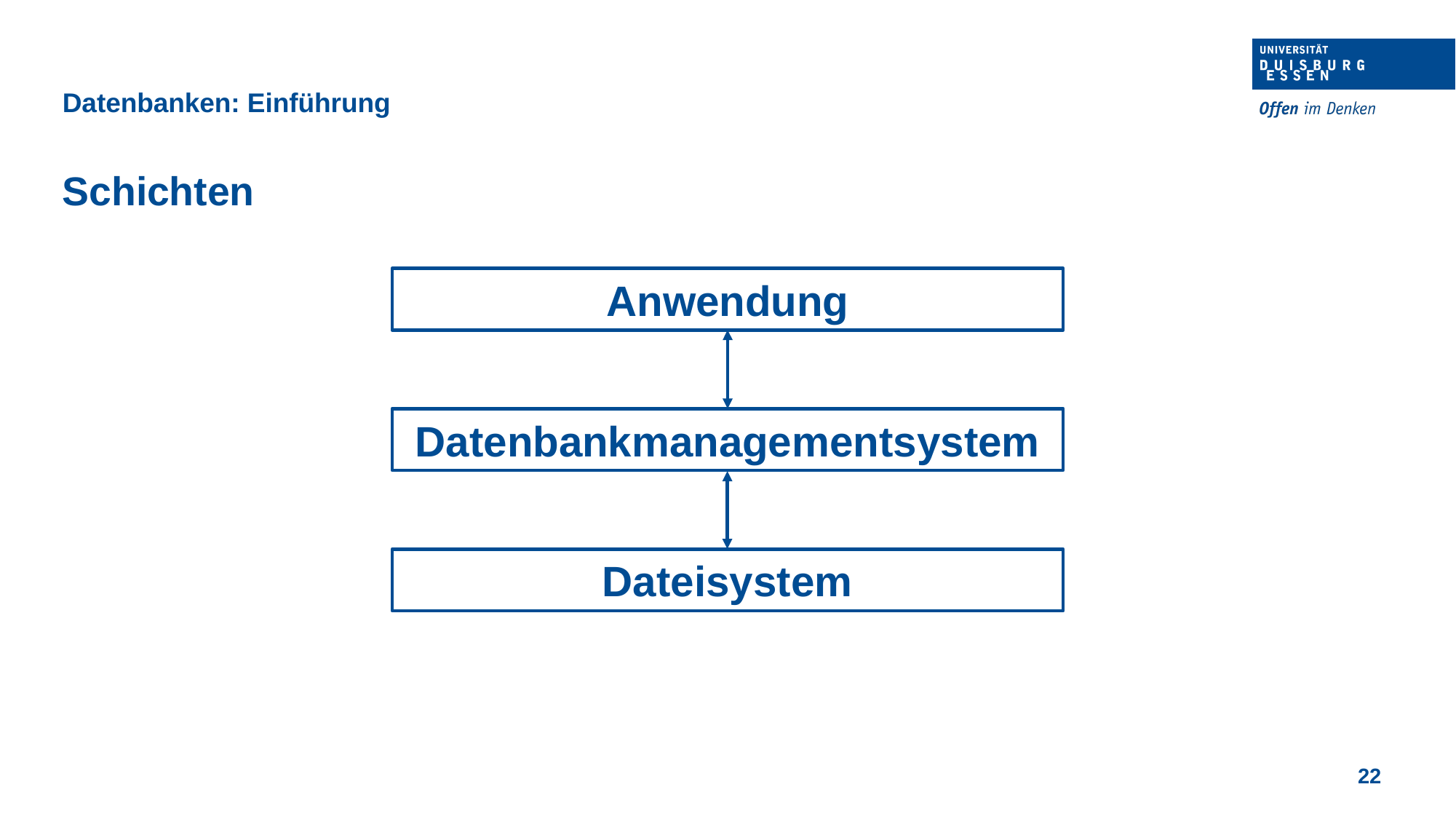

Datenbanken: Einführung
Schichten
Anwendung

Datenbankmanagementsystem
Dateisystem
22